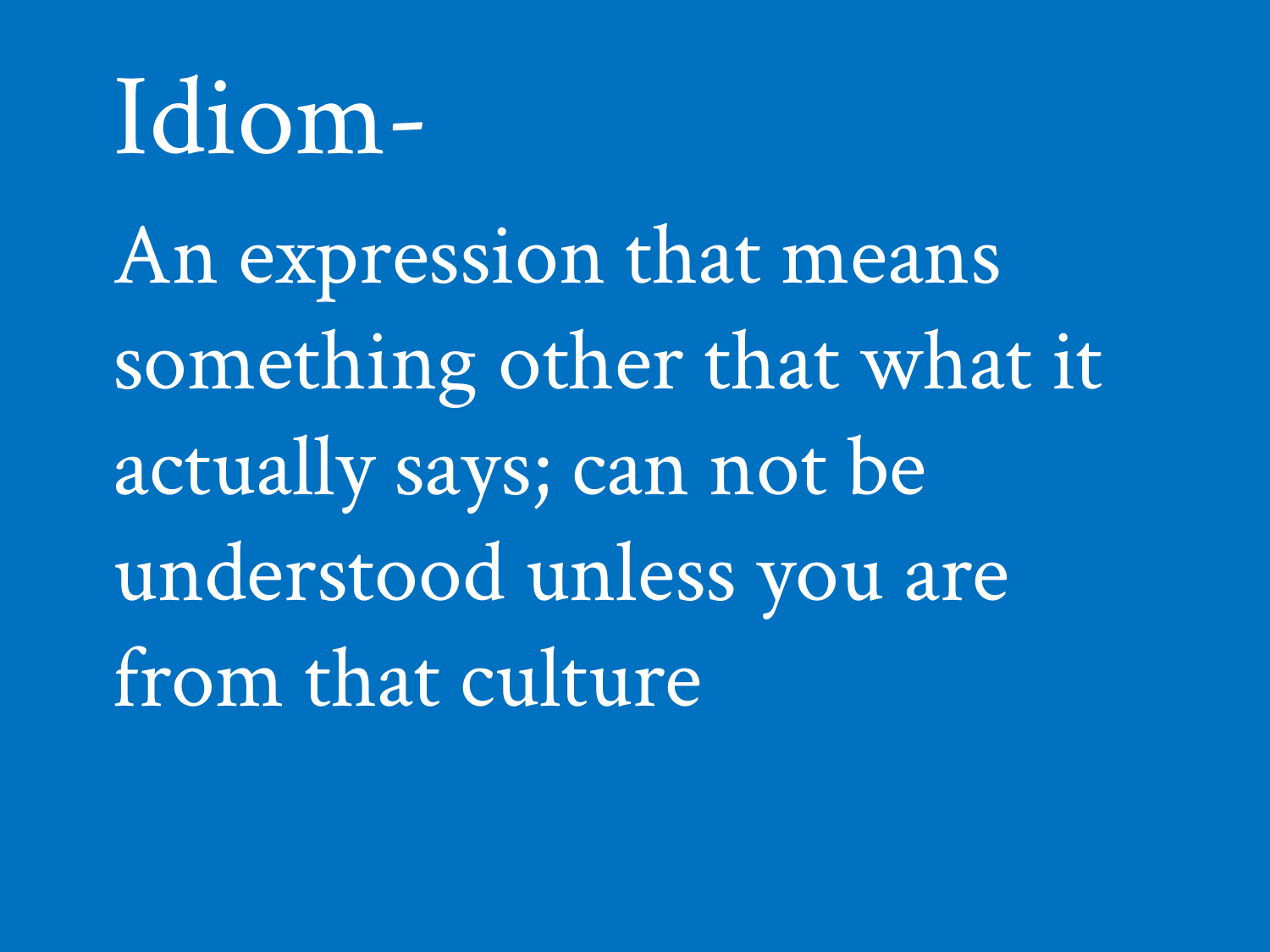

Idiom-
An expression that means something other that what it actually says; can not be understood unless you are from that culture
#